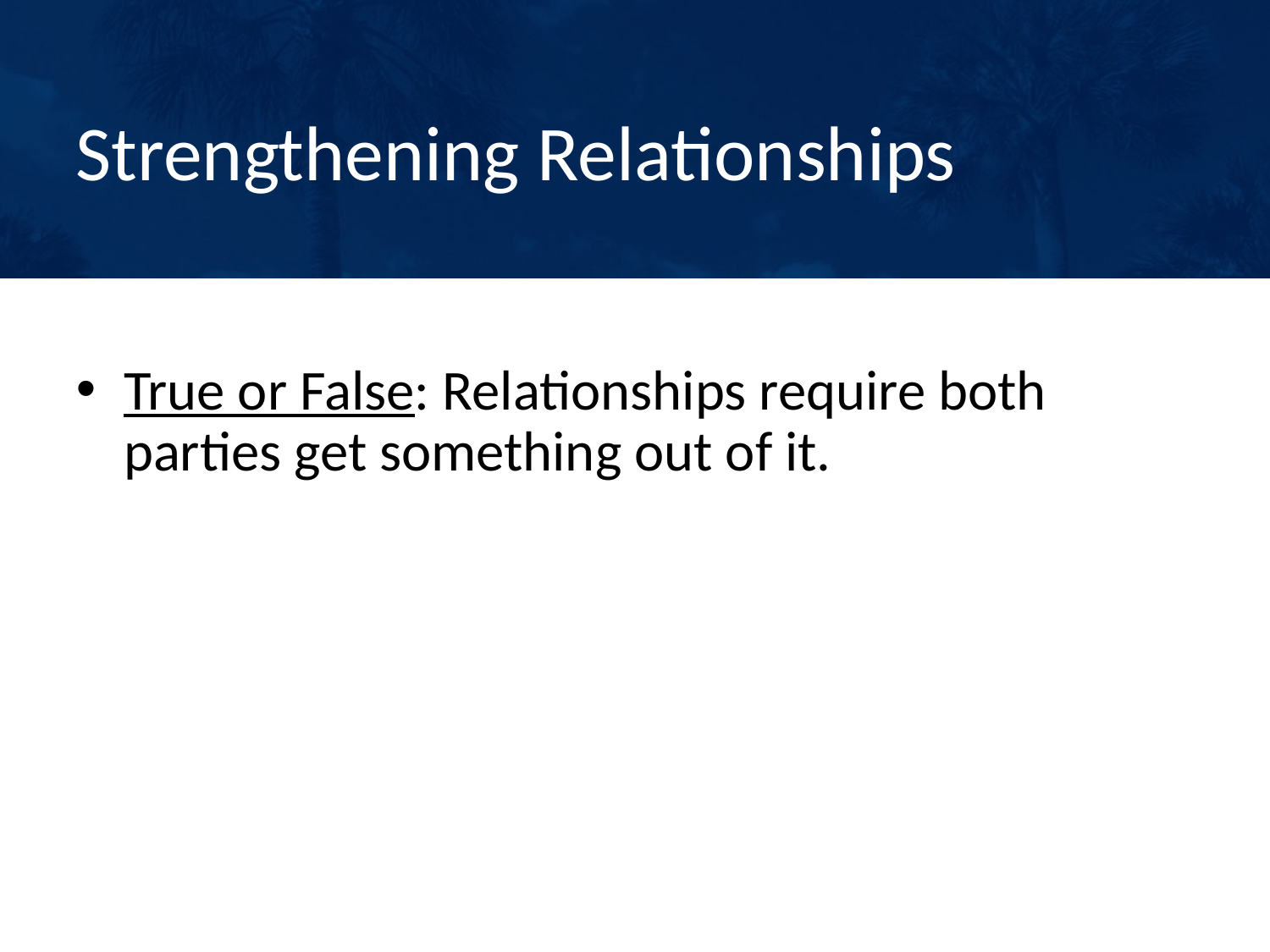

# Strengthening Relationships
True or False: Relationships require both parties get something out of it.